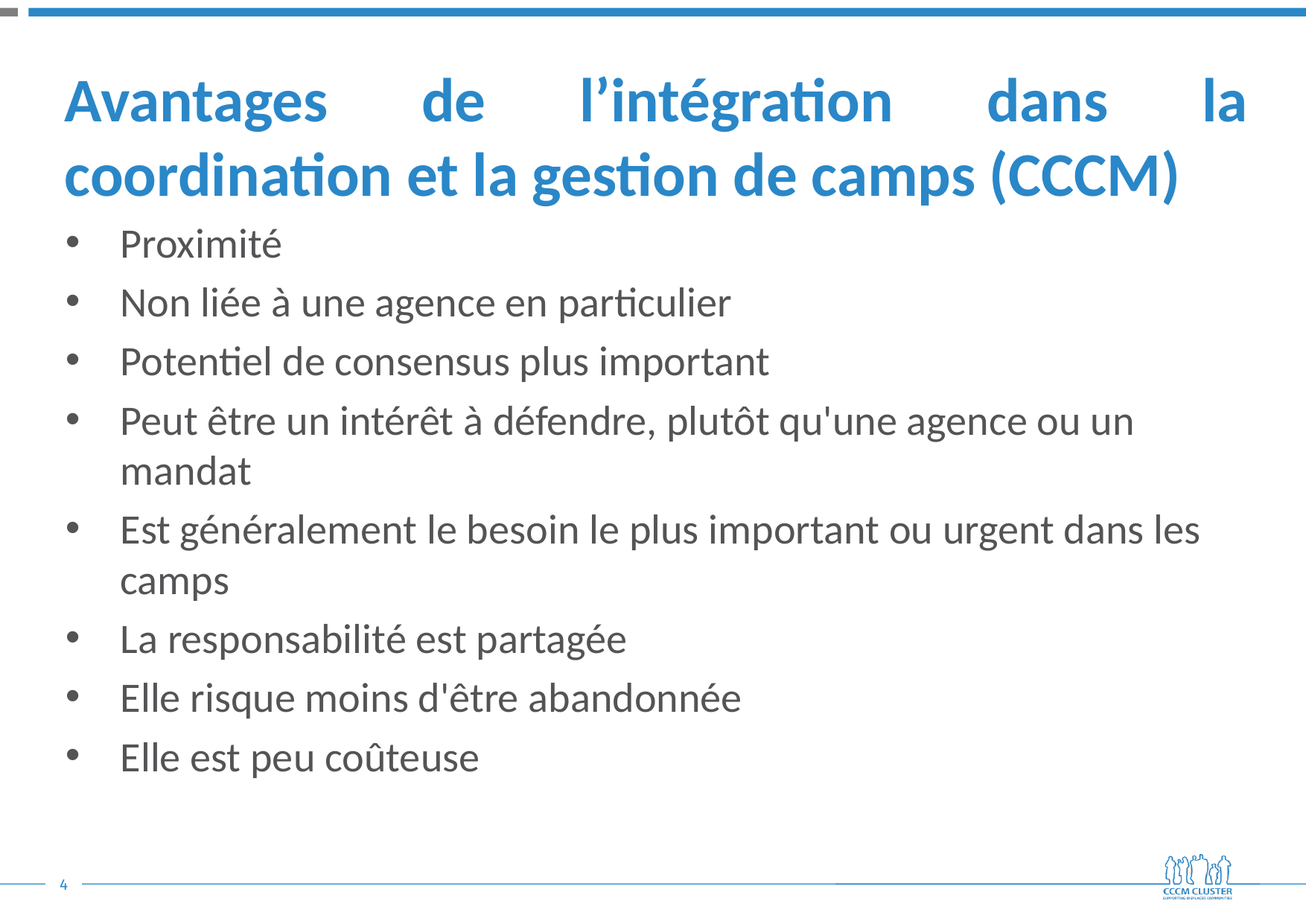

# Avantages de l’intégration dans la coordination et la gestion de camps (CCCM)
Proximité
Non liée à une agence en particulier
Potentiel de consensus plus important
Peut être un intérêt à défendre, plutôt qu'une agence ou un mandat
Est généralement le besoin le plus important ou urgent dans les camps
La responsabilité est partagée
Elle risque moins d'être abandonnée
Elle est peu coûteuse